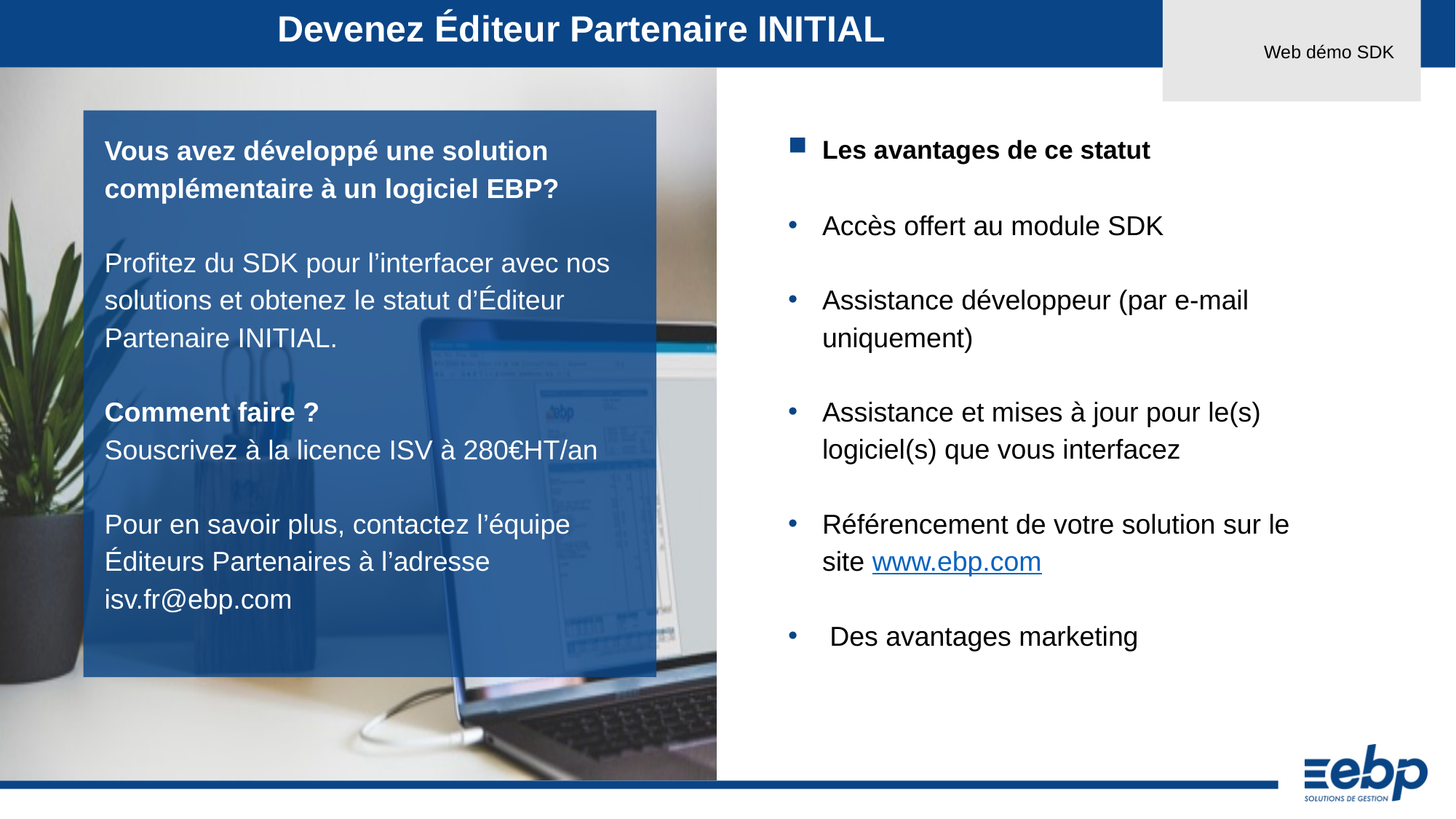

# Devenez Éditeur Partenaire INITIAL
Web démo SDK
Vous avez développé une solution complémentaire à un logiciel EBP?

Profitez du SDK pour l’interfacer avec nos solutions et obtenez le statut d’Éditeur Partenaire INITIAL.

Comment faire ?
Souscrivez à la licence ISV à 280€HT/an

Pour en savoir plus, contactez l’équipe Éditeurs Partenaires à l’adresse isv.fr@ebp.com

Les avantages de ce statut
Accès offert au module SDK

Assistance développeur (par e-mail uniquement)

Assistance et mises à jour pour le(s) logiciel(s) que vous interfacez

Référencement de votre solution sur le site www.ebp.com

 Des avantages marketing